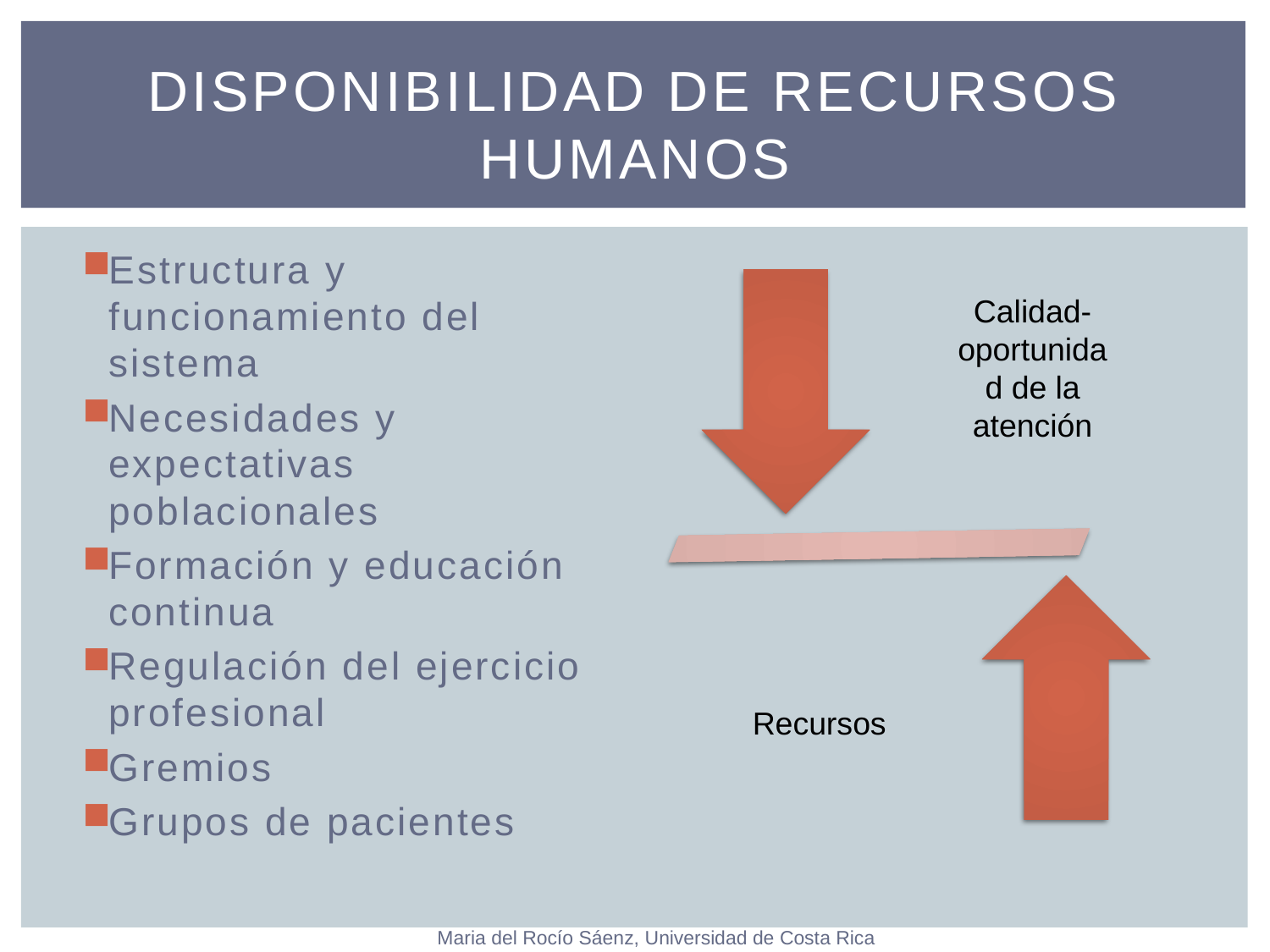

# Disponibilidad de recursos humanos
Estructura y funcionamiento del sistema
Necesidades y expectativas poblacionales
Formación y educación continua
Regulación del ejercicio profesional
Gremios
Grupos de pacientes

Calidad-oportunidad de la atención
Recursos
Maria del Rocío Sáenz, Universidad de Costa Rica